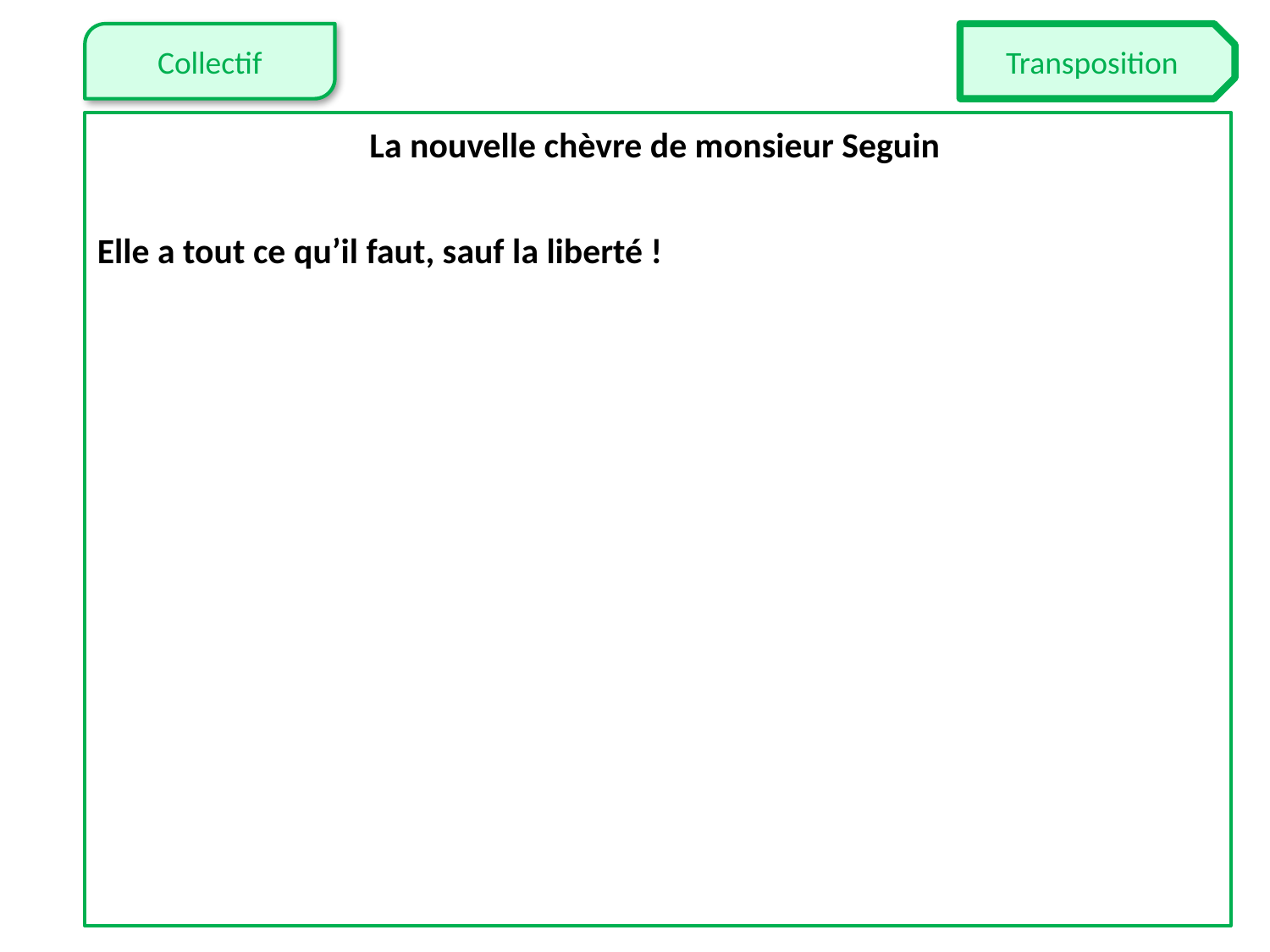

La nouvelle chèvre de monsieur Seguin

Elle a tout ce qu’il faut, sauf la liberté !